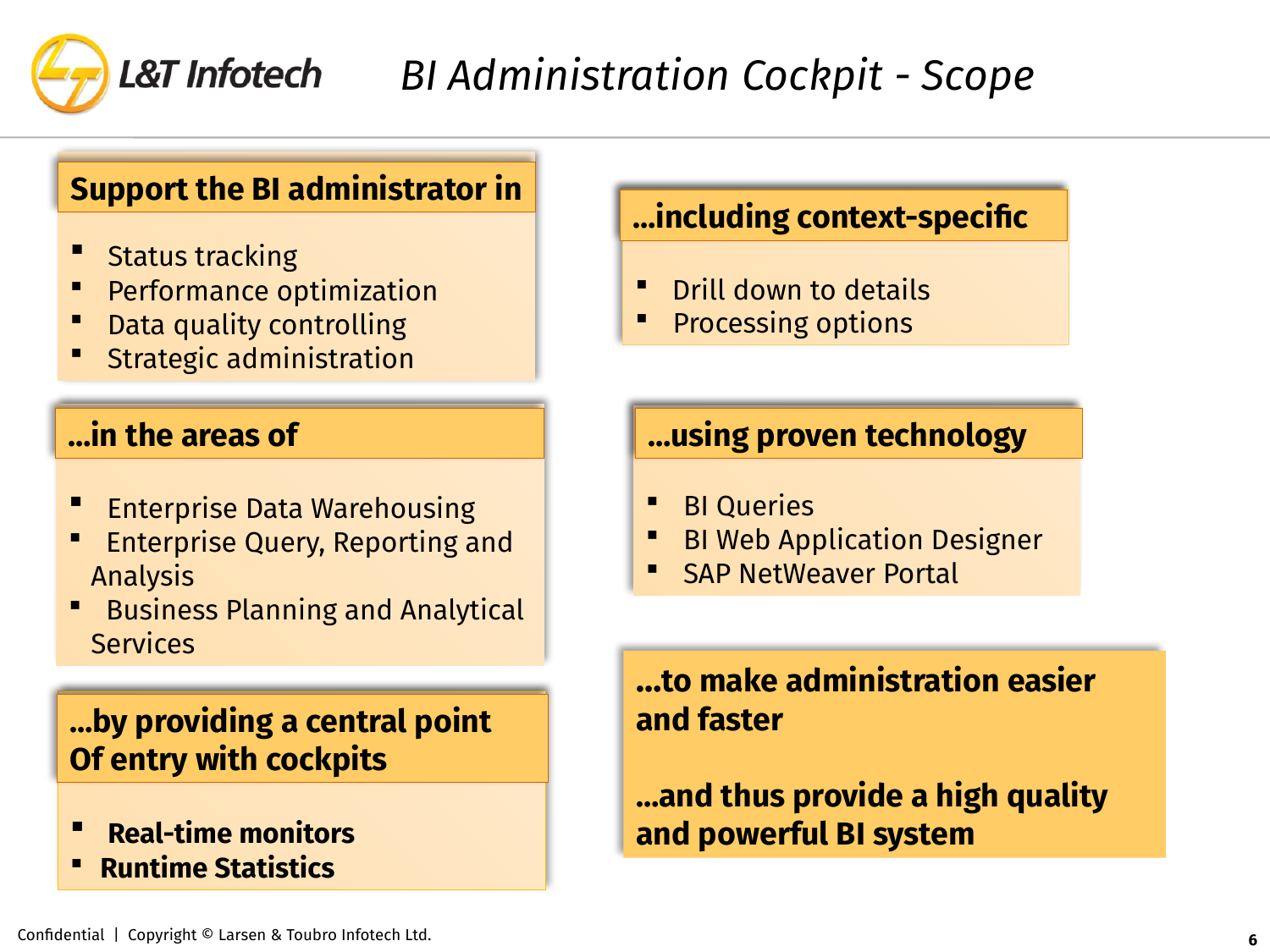

# BI Administration Cockpit - Scope
Support the BI administrator in

 Status tracking
 Performance optimization
 Data quality controlling
 Strategic administration
Support the BI administrator in
…including context-specific

 Drill down to details
 Processing options
…including context-specific
…in the areas of

 Enterprise Data Warehousing
 Enterprise Query, Reporting and
   Analysis
 Business Planning and Analytical
   Services
…using proven technology

 BI Queries
 BI Web Application Designer
 SAP NetWeaver Portal
…in the areas of
…using proven technology
…to make administration easier and faster
…and thus provide a high quality and powerful BI system
…by providing a central point
Of entry with cockpits

 Real-time monitors
Runtime Statistics
…by providing a central point
Of entry with cockpits
Confidential  |  Copyright © Larsen & Toubro Infotech Ltd.
6